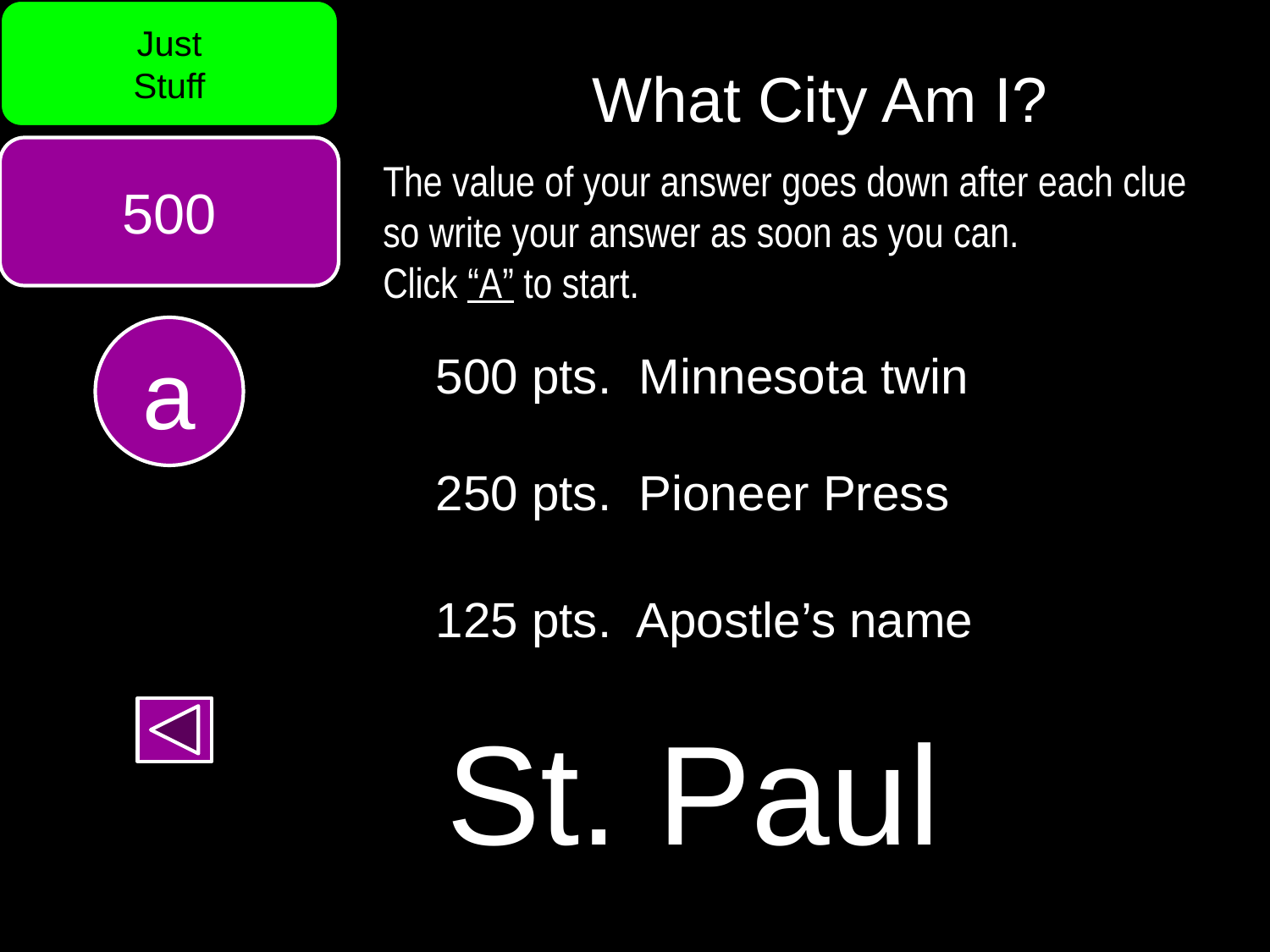

Just
Stuff
What City Am I?
500
The value of your answer goes down after each clue so write your answer as soon as you can.
Click “A” to start.
a
500 pts.  Minnesota twin
250 pts.  Pioneer Press
125 pts.  Apostle’s name

St. Paul